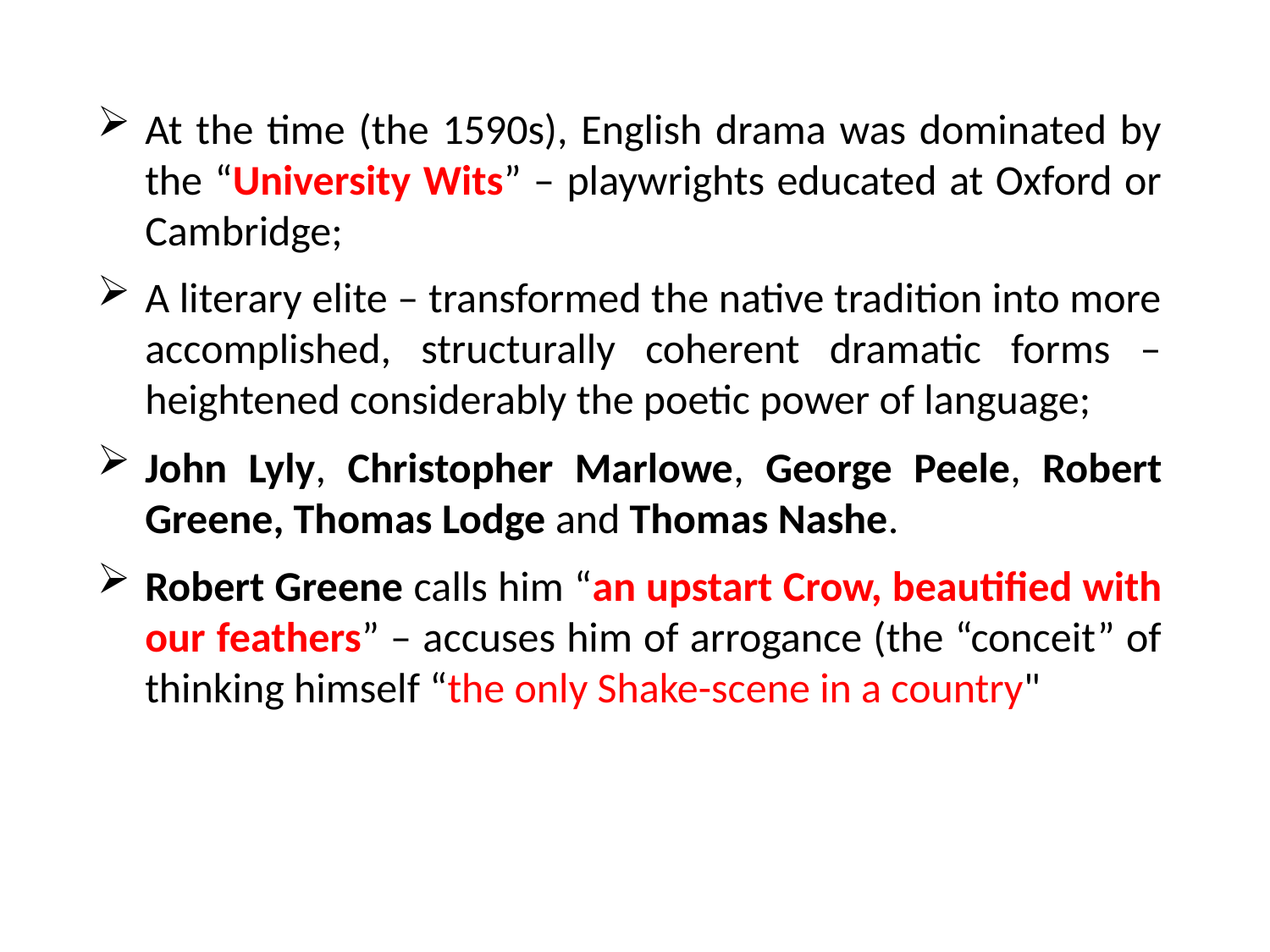

At the time (the 1590s), English drama was dominated by the “University Wits” – playwrights educated at Oxford or Cambridge;
A literary elite – transformed the native tradition into more accomplished, structurally coherent dramatic forms – heightened considerably the poetic power of language;
John Lyly, Christopher Marlowe, George Peele, Robert Greene, Thomas Lodge and Thomas Nashe.
Robert Greene calls him “an upstart Crow, beautified with our feathers” – accuses him of arrogance (the “conceit” of thinking himself “the only Shake-scene in a country"